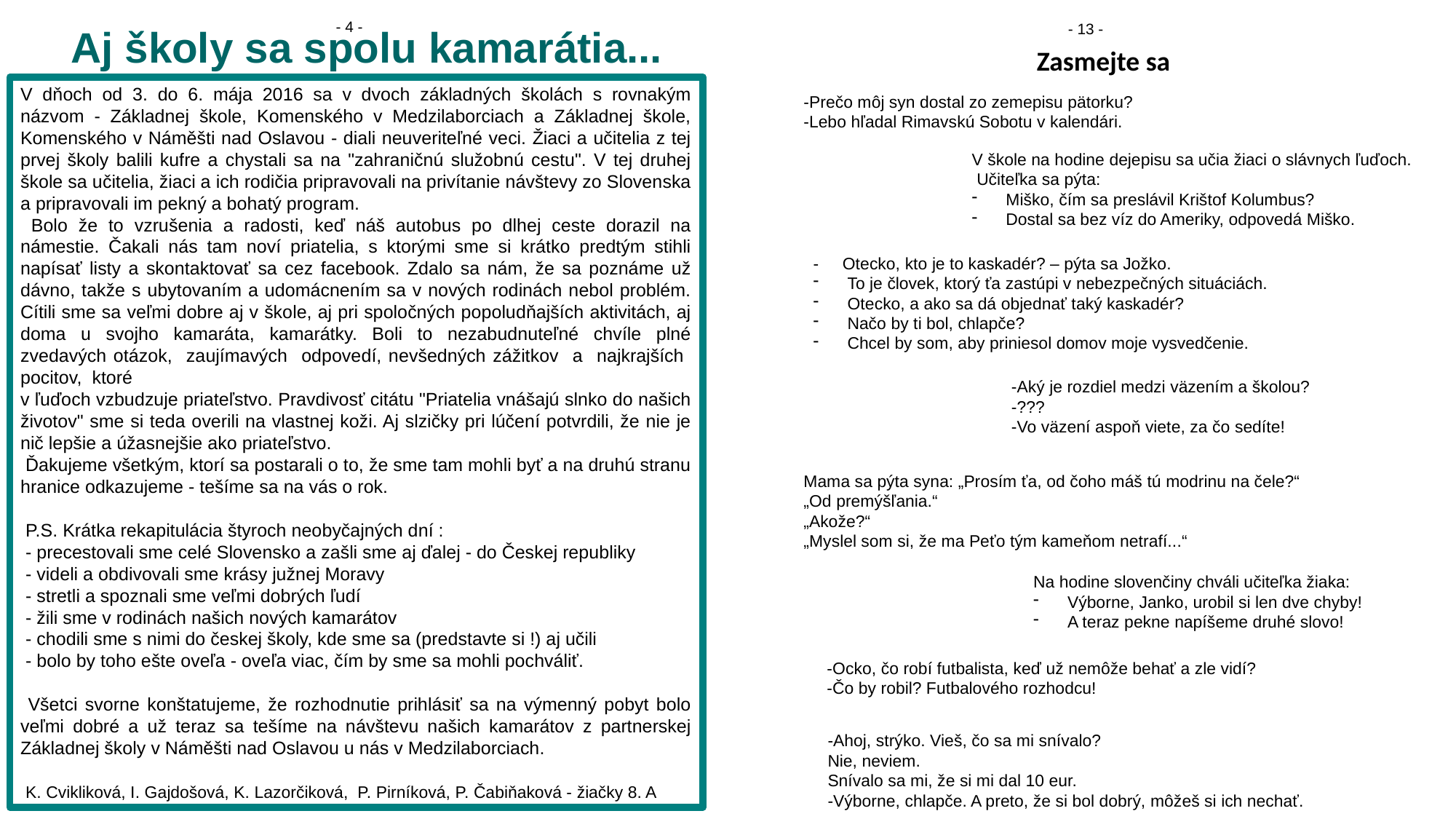

- 4 -
- 13 -
Aj školy sa spolu kamarátia...
Zasmejte sa
V dňoch od 3. do 6. mája 2016 sa v dvoch základných školách s rovnakým názvom - Základnej škole, Komenského v Medzilaborciach a Základnej škole, Komenského v Náměšti nad Oslavou - diali neuveriteľné veci. Žiaci a učitelia z tej prvej školy balili kufre a chystali sa na "zahraničnú služobnú cestu". V tej druhej škole sa učitelia, žiaci a ich rodičia pripravovali na privítanie návštevy zo Slovenska a pripravovali im pekný a bohatý program.
 Bolo že to vzrušenia a radosti, keď náš autobus po dlhej ceste dorazil na námestie. Čakali nás tam noví priatelia, s ktorými sme si krátko predtým stihli napísať listy a skontaktovať sa cez facebook. Zdalo sa nám, že sa poznáme už dávno, takže s ubytovaním a udomácnením sa v nových rodinách nebol problém. Cítili sme sa veľmi dobre aj v škole, aj pri spoločných popoludňajších aktivitách, aj doma u svojho kamaráta, kamarátky. Boli to nezabudnuteľné chvíle plné zvedavých otázok,  zaujímavých  odpovedí, nevšedných zážitkov  a  najkrajších  pocitov,  ktoré
v ľuďoch vzbudzuje priateľstvo. Pravdivosť citátu "Priatelia vnášajú slnko do našich životov" sme si teda overili na vlastnej koži. Aj slzičky pri lúčení potvrdili, že nie je nič lepšie a úžasnejšie ako priateľstvo.
 Ďakujeme všetkým, ktorí sa postarali o to, že sme tam mohli byť a na druhú stranu hranice odkazujeme - tešíme sa na vás o rok.

 P.S. Krátka rekapitulácia štyroch neobyčajných dní :
 - precestovali sme celé Slovensko a zašli sme aj ďalej - do Českej republiky
 - videli a obdivovali sme krásy južnej Moravy
 - stretli a spoznali sme veľmi dobrých ľudí
 - žili sme v rodinách našich nových kamarátov
 - chodili sme s nimi do českej školy, kde sme sa (predstavte si !) aj učili
 - bolo by toho ešte oveľa - oveľa viac, čím by sme sa mohli pochváliť.

 Všetci svorne konštatujeme, že rozhodnutie prihlásiť sa na výmenný pobyt bolo veľmi dobré a už teraz sa tešíme na návštevu našich kamarátov z partnerskej Základnej školy v Náměšti nad Oslavou u nás v Medzilaborciach.

 K. Cvikliková, I. Gajdošová, K. Lazorčiková,  P. Pirníková, P. Čabiňaková - žiačky 8. A
-Prečo môj syn dostal zo zemepisu pätorku?
-Lebo hľadal Rimavskú Sobotu v kalendári.
V škole na hodine dejepisu sa učia žiaci o slávnych ľuďoch.
 Učiteľka sa pýta:
Miško, čím sa preslávil Krištof Kolumbus?
Dostal sa bez víz do Ameriky, odpovedá Miško.
-     Otecko, kto je to kaskadér? – pýta sa Jožko.
To je človek, ktorý ťa zastúpi v nebezpečných situáciách.
Otecko, a ako sa dá objednať taký kaskadér?
Načo by ti bol, chlapče?
Chcel by som, aby priniesol domov moje vysvedčenie.
-Aký je rozdiel medzi väzením a školou?
-???
-Vo väzení aspoň viete, za čo sedíte!
Mama sa pýta syna: „Prosím ťa, od čoho máš tú modrinu na čele?“
„Od premýšľania.“
„Akože?“
„Myslel som si, že ma Peťo tým kameňom netrafí...“

Na hodine slovenčiny chváli učiteľka žiaka:
Výborne, Janko, urobil si len dve chyby!
A teraz pekne napíšeme druhé slovo!

-Ocko, čo robí futbalista, keď už nemôže behať a zle vidí?
-Čo by robil? Futbalového rozhodcu!
-Ahoj, strýko. Vieš, čo sa mi snívalo?
Nie, neviem.
Snívalo sa mi, že si mi dal 10 eur.
-Výborne, chlapče. A preto, že si bol dobrý, môžeš si ich nechať.